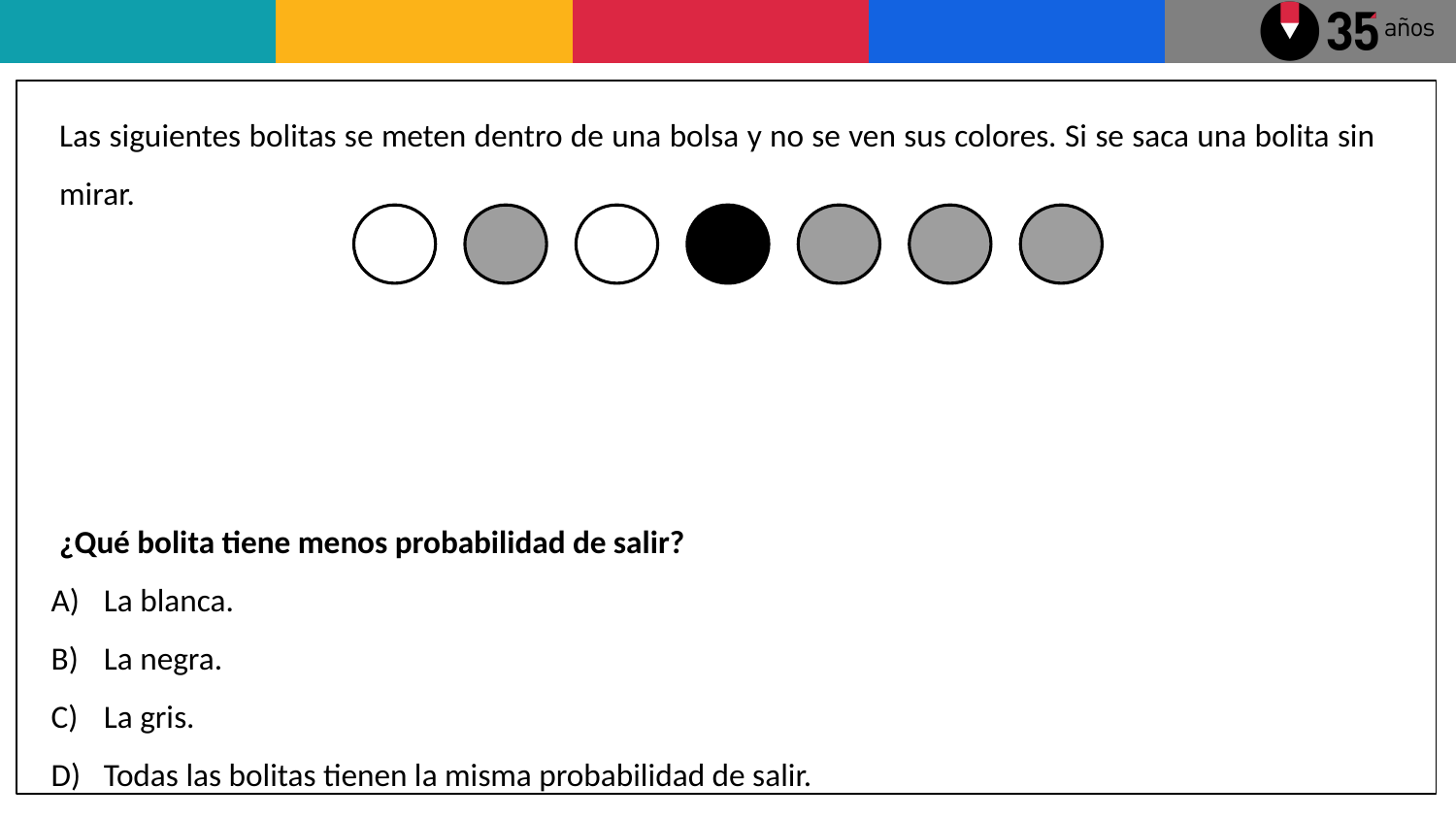

Las siguientes bolitas se meten dentro de una bolsa y no se ven sus colores. Si se saca una bolita sin mirar.

¿Qué bolita tiene menos probabilidad de salir?
La blanca.
La negra.
La gris.
Todas las bolitas tienen la misma probabilidad de salir.